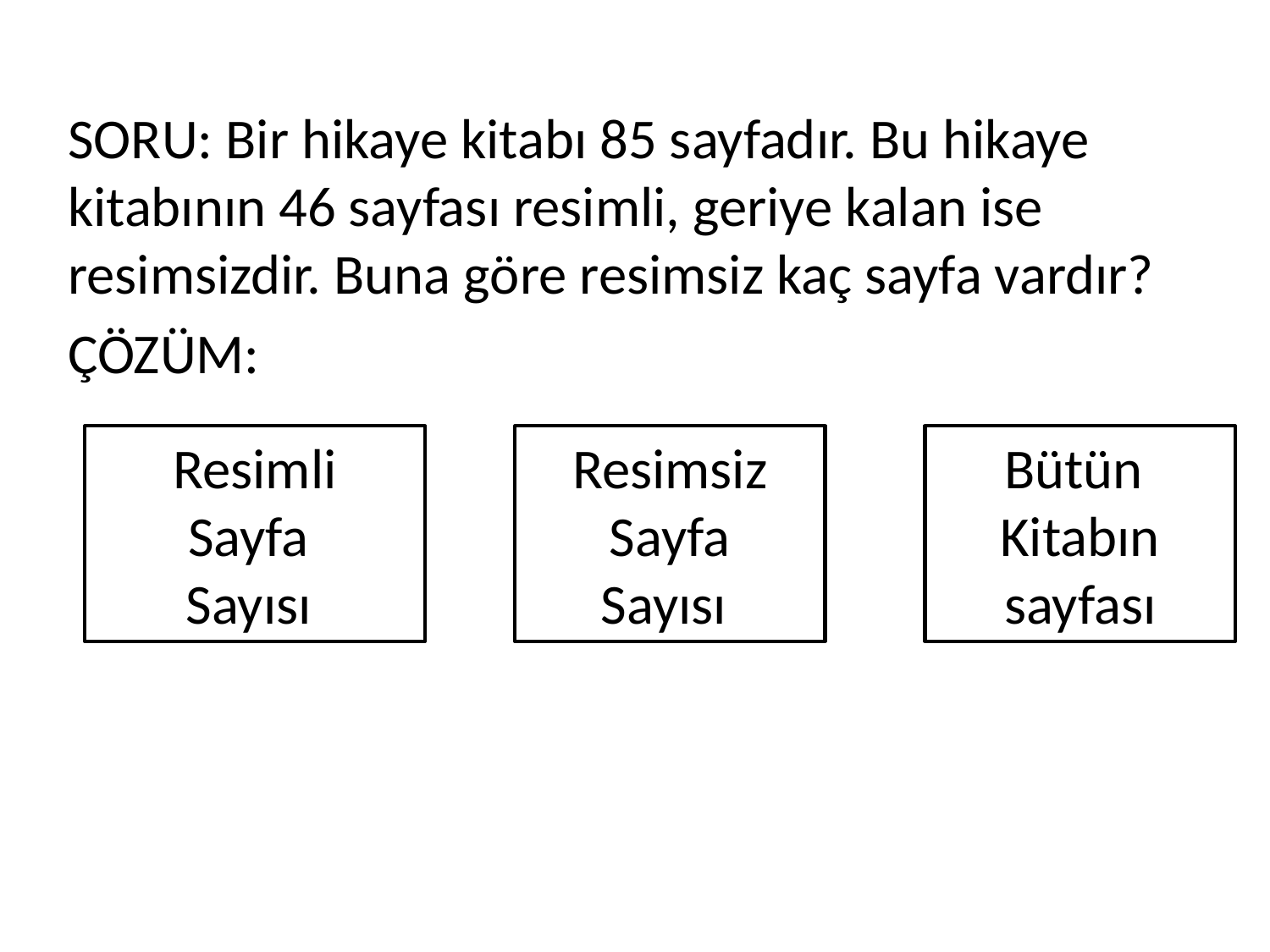

SORU: Bir hikaye kitabı 85 sayfadır. Bu hikaye kitabının 46 sayfası resimli, geriye kalan ise resimsizdir. Buna göre resimsiz kaç sayfa vardır?
ÇÖZÜM:
Resimli
Sayfa
Sayısı
Resimsiz
Sayfa
Sayısı
Bütün
Kitabın
sayfası